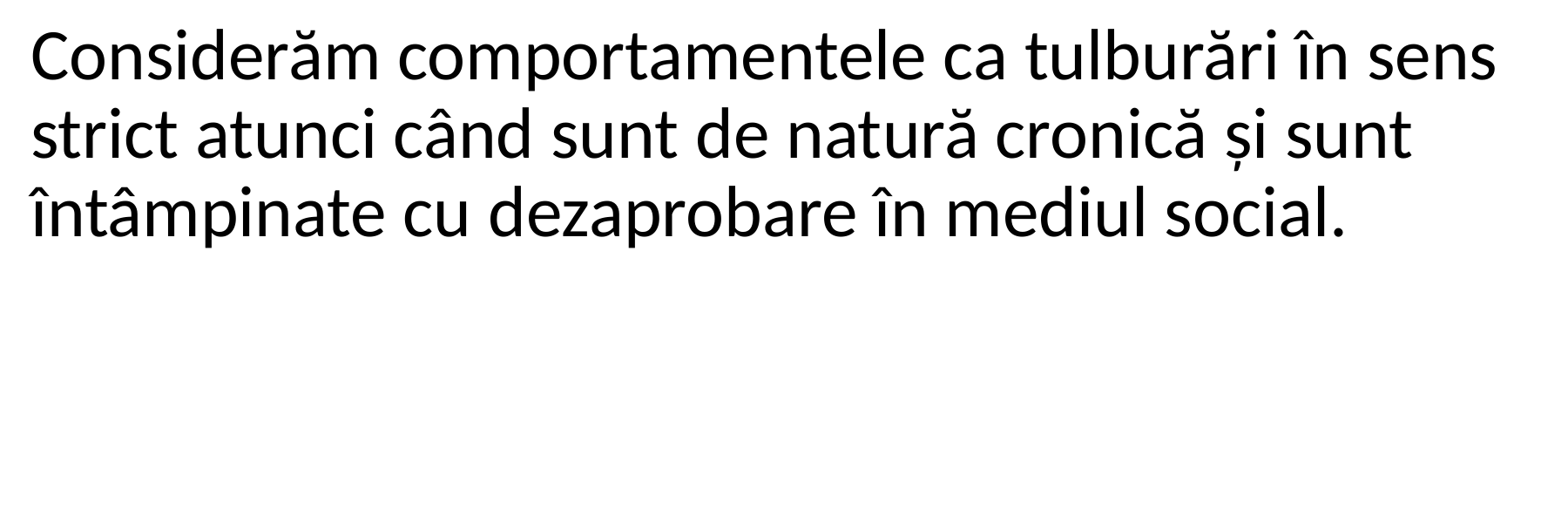

Considerăm comportamentele ca tulburări în sens strict atunci când sunt de natură cronică și sunt întâmpinate cu dezaprobare în mediul social.